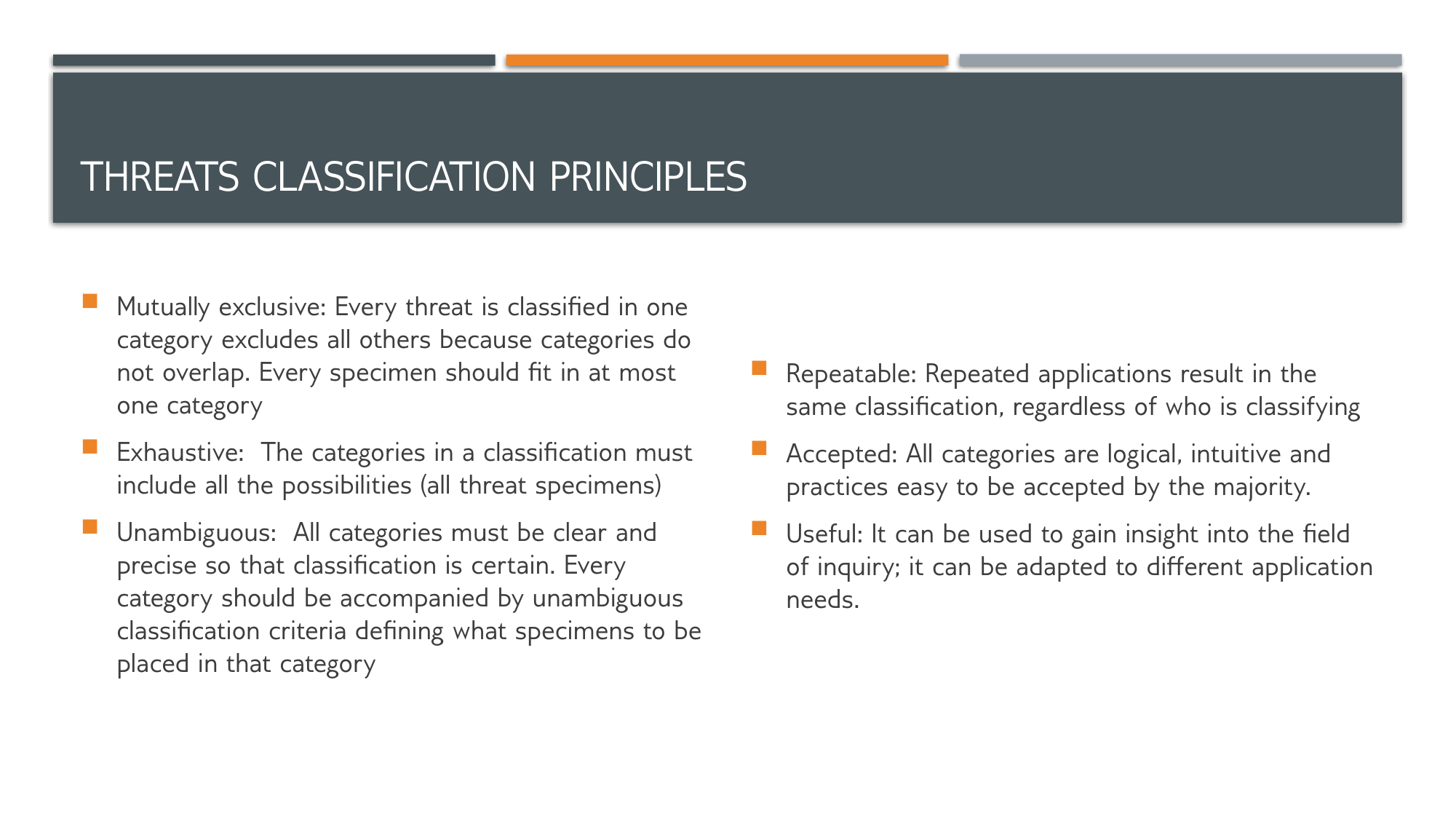

# Threats Classification principles
Mutually exclusive: Every threat is classified in one category excludes all others because categories do not overlap. Every specimen should fit in at most one category
Exhaustive:  The categories in a classification must include all the possibilities (all threat specimens)
Unambiguous:  All categories must be clear and precise so that classification is certain. Every category should be accompanied by unambiguous classification criteria defining what specimens to be placed in that category
Repeatable: Repeated applications result in the same classification, regardless of who is classifying
Accepted: All categories are logical, intuitive and practices easy to be accepted by the majority.
Useful: It can be used to gain insight into the field of inquiry; it can be adapted to different application needs.